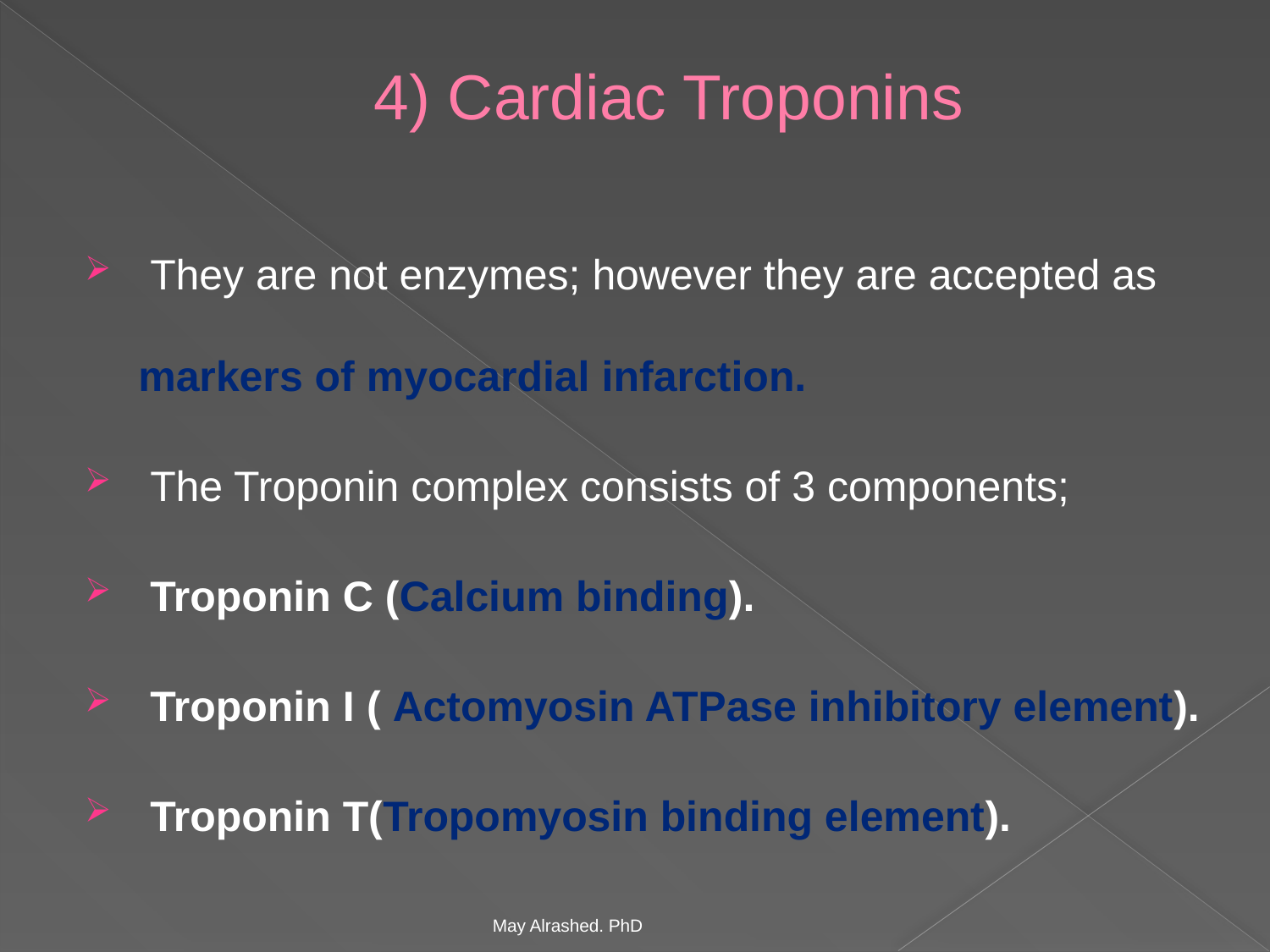

# 4) Cardiac Troponins
 They are not enzymes; however they are accepted as markers of myocardial infarction.
 The Troponin complex consists of 3 components;
 Troponin C (Calcium binding).
 Troponin I ( Actomyosin ATPase inhibitory element).
 Troponin T(Tropomyosin binding element).

May Alrashed. PhD